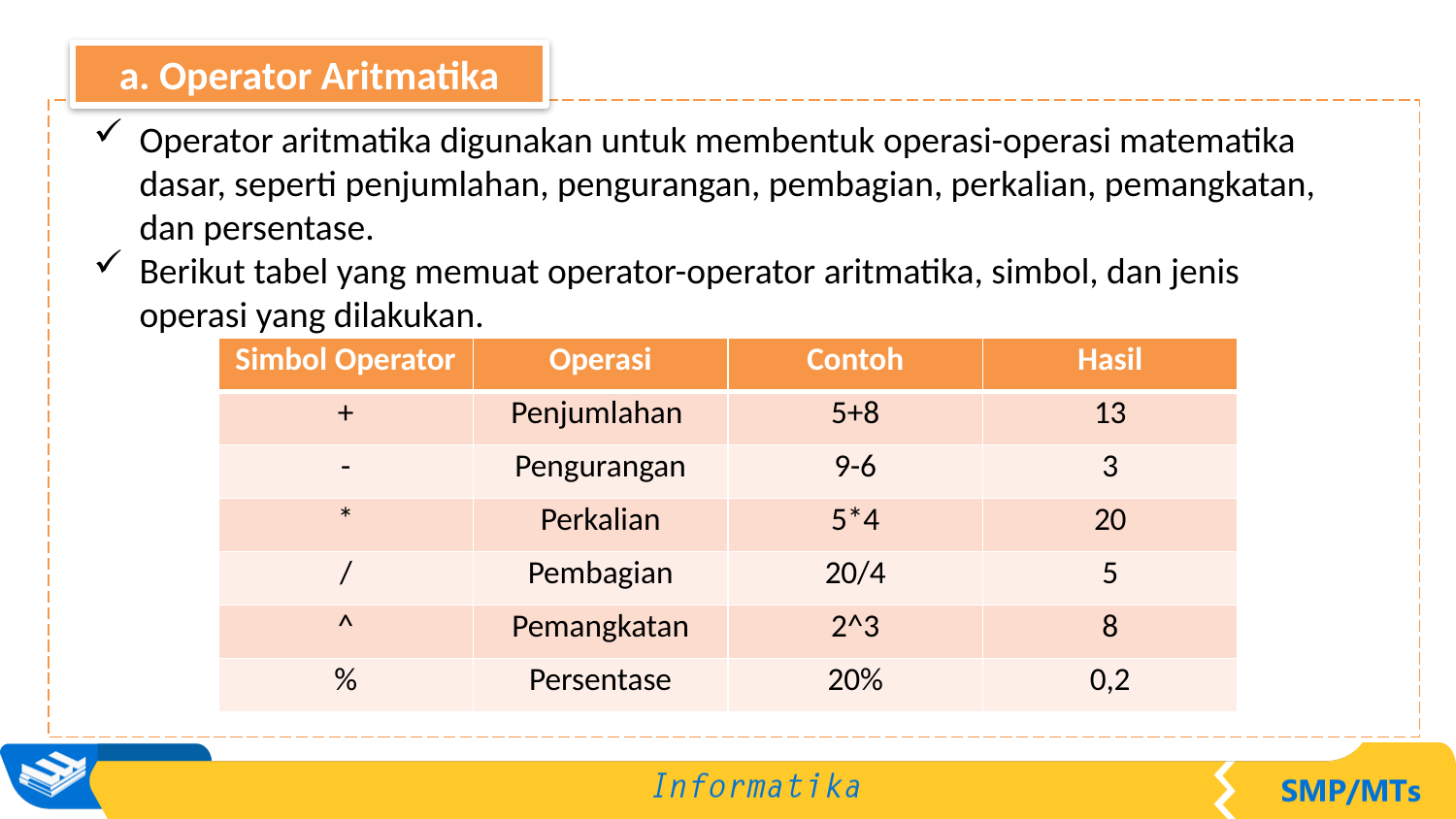

a. Operator Aritmatika

Operator aritmatika digunakan untuk membentuk operasi-operasi matematika dasar, seperti penjumlahan, pengurangan, pembagian, perkalian, pemangkatan, dan persentase.
Berikut tabel yang memuat operator-operator aritmatika, simbol, dan jenis operasi yang dilakukan.

| Simbol Operator | Operasi | Contoh | Hasil |
| --- | --- | --- | --- |
| + | Penjumlahan | 5+8 | 13 |
| - | Pengurangan | 9-6 | 3 |
| \* | Perkalian | 5\*4 | 20 |
| / | Pembagian | 20/4 | 5 |
| ^ | Pemangkatan | 2^3 | 8 |
| % | Persentase | 20% | 0,2 |